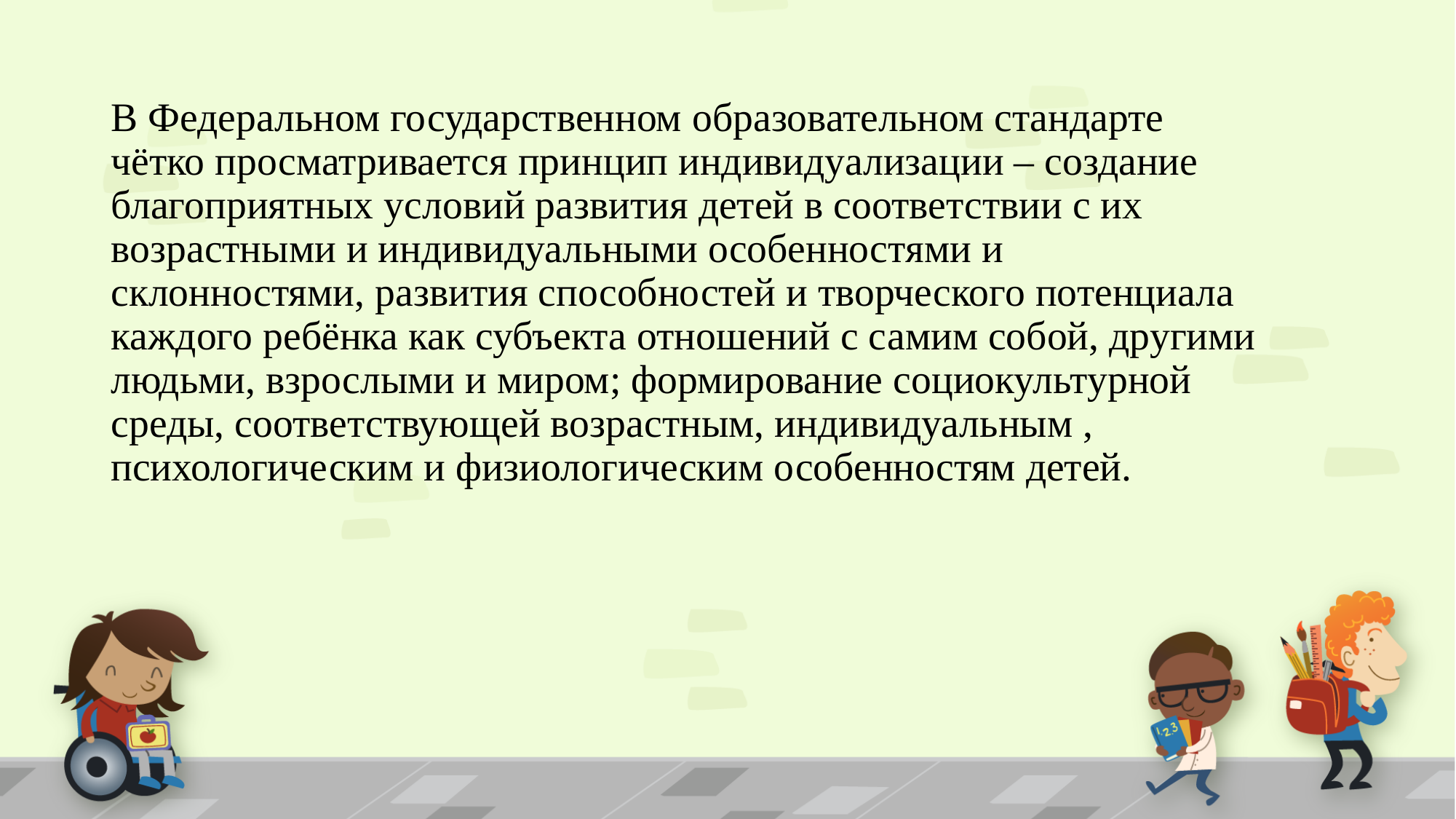

# В Федеральном государственном образовательном стандарте чётко просматривается принцип индивидуализации – создание благоприятных условий развития детей в соответствии с их возрастными и индивидуальными особенностями и склонностями, развития способностей и творческого потенциала каждого ребёнка как субъекта отношений с самим собой, другими людьми, взрослыми и миром; формирование социокультурной среды, соответствующей возрастным, индивидуальным , психологическим и физиологическим особенностям детей.